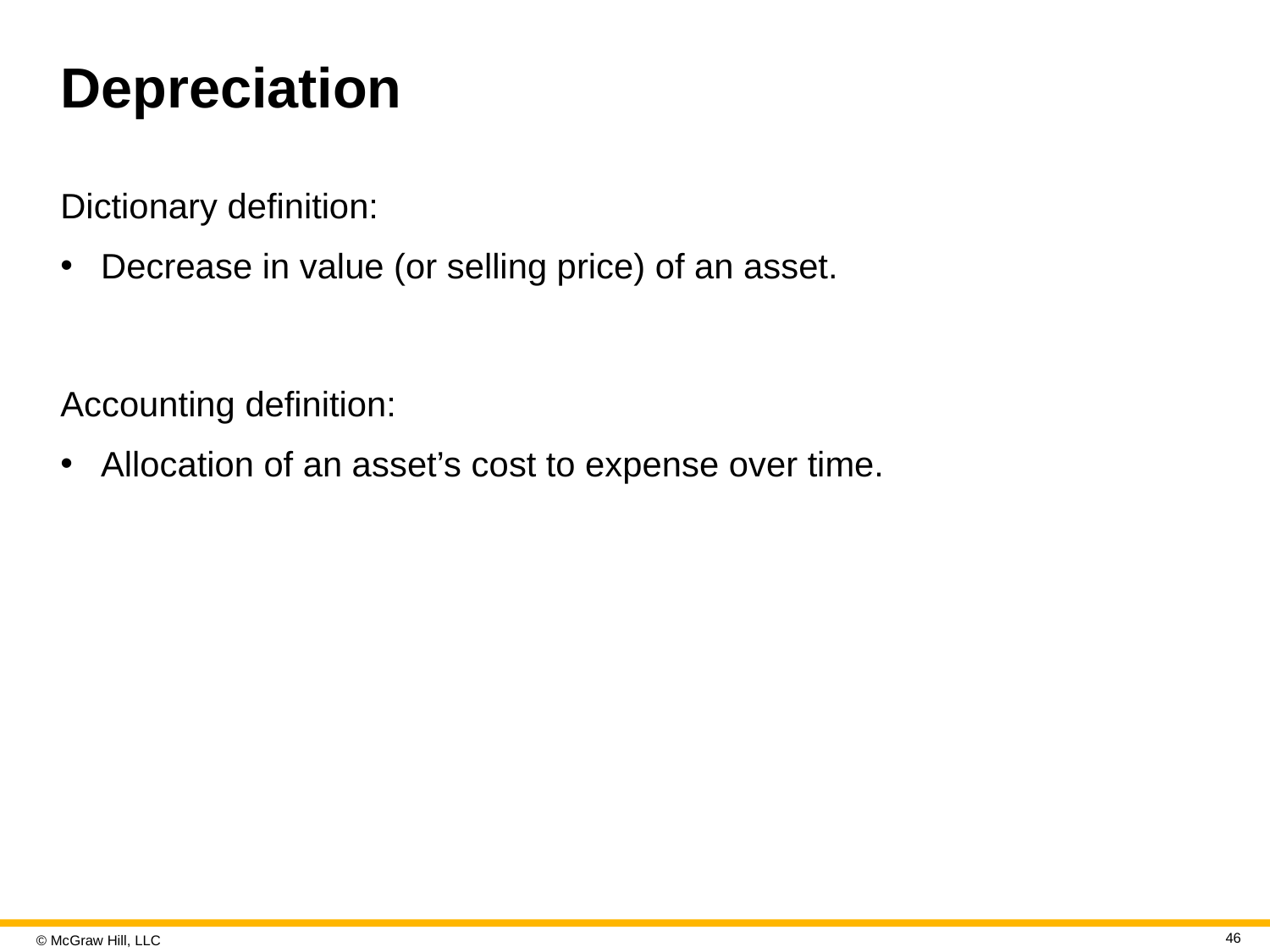

# Depreciation
Dictionary definition:
Decrease in value (or selling price) of an asset.
Accounting definition:
Allocation of an asset’s cost to expense over time.
46